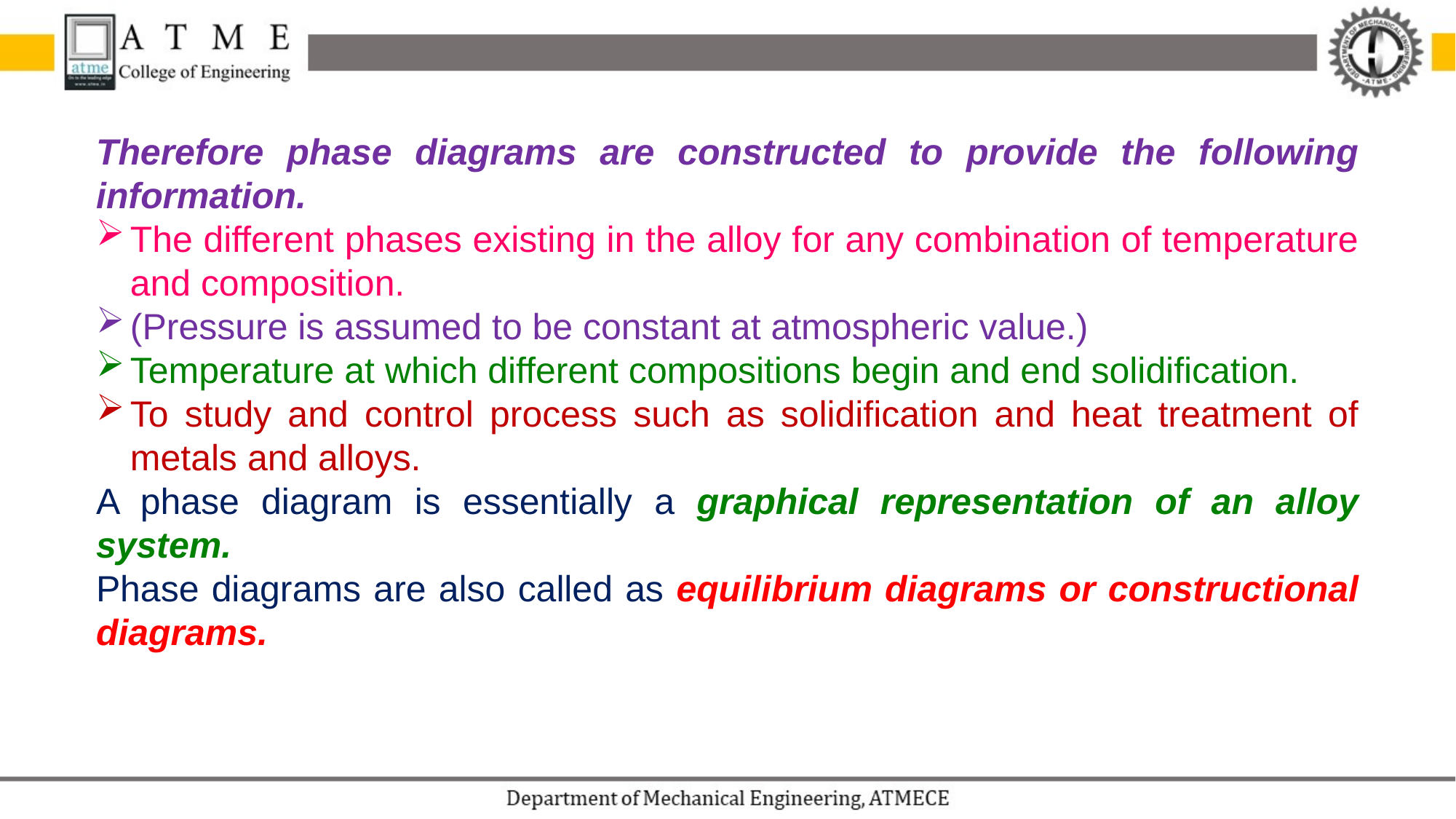

Therefore phase diagrams are constructed to provide the following information.
The different phases existing in the alloy for any combination of temperature and composition.
(Pressure is assumed to be constant at atmospheric value.)
Temperature at which different compositions begin and end solidification.
To study and control process such as solidification and heat treatment of metals and alloys.
A phase diagram is essentially a graphical representation of an alloy system.
Phase diagrams are also called as equilibrium diagrams or constructional diagrams.